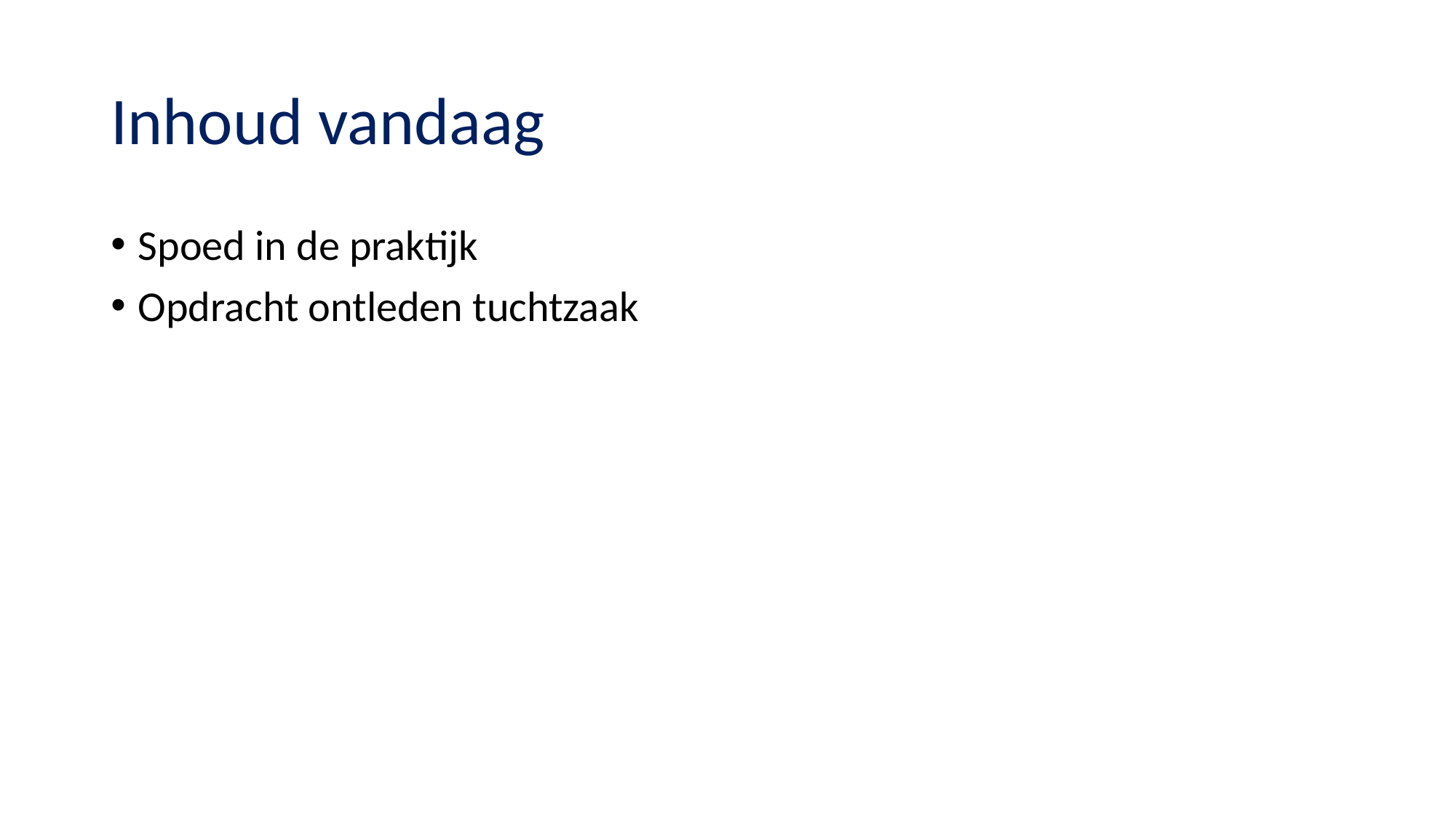

# Inhoud vandaag
Spoed in de praktijk
Opdracht ontleden tuchtzaak